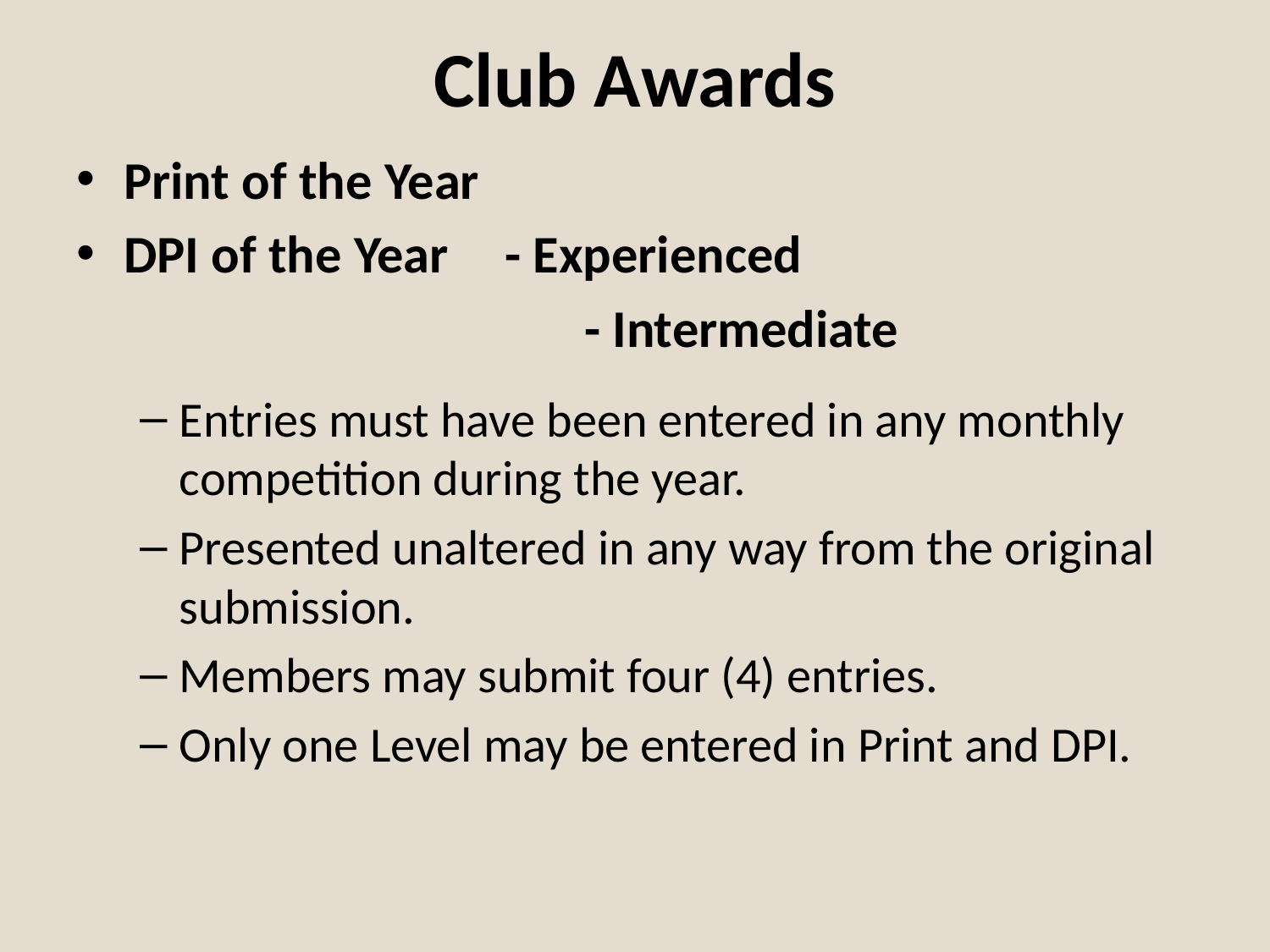

# Club Awards
Print of the Year
DPI of the Year 	- Experienced
				- Intermediate

Entries must have been entered in any monthly competition during the year.
Presented unaltered in any way from the original submission.
Members may submit four (4) entries.
Only one Level may be entered in Print and DPI.